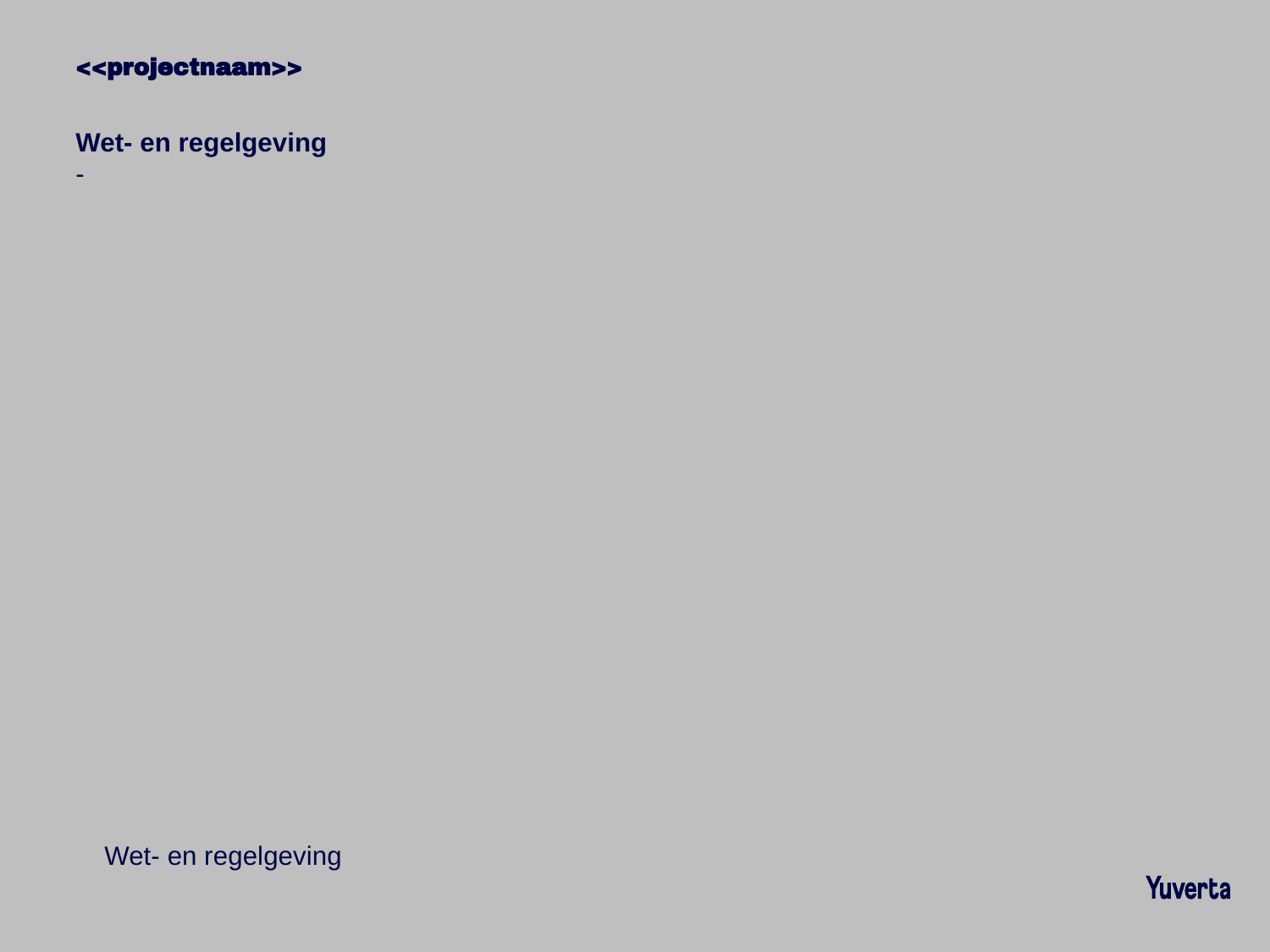

<<projectnaam>>
Wet- en regelgeving
-
Wet- en regelgeving